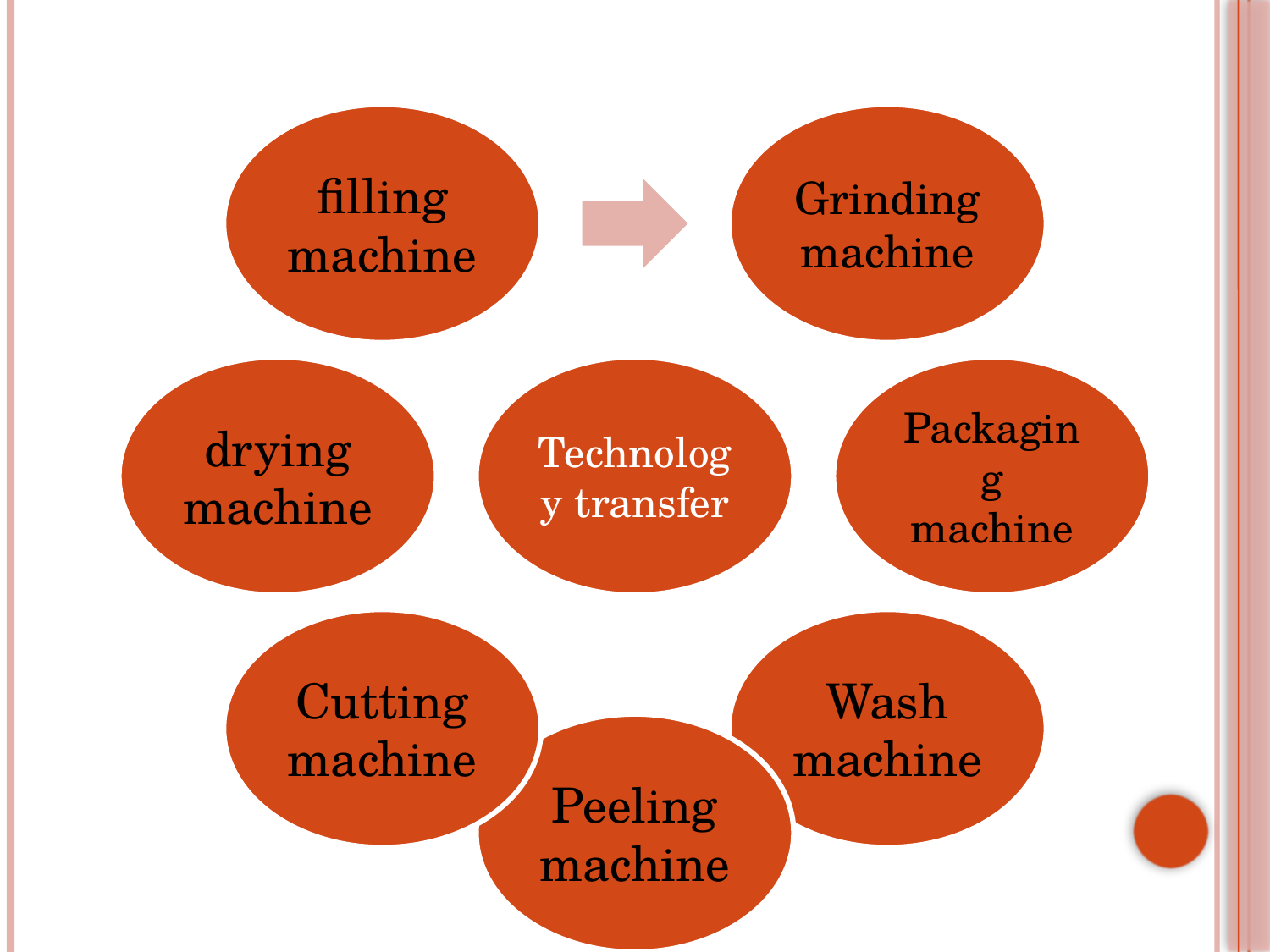

Technology transfer
Grinding machine
Packaging machine
Wash machine
Peeling machine
Cutting machine
drying machine
filling machine